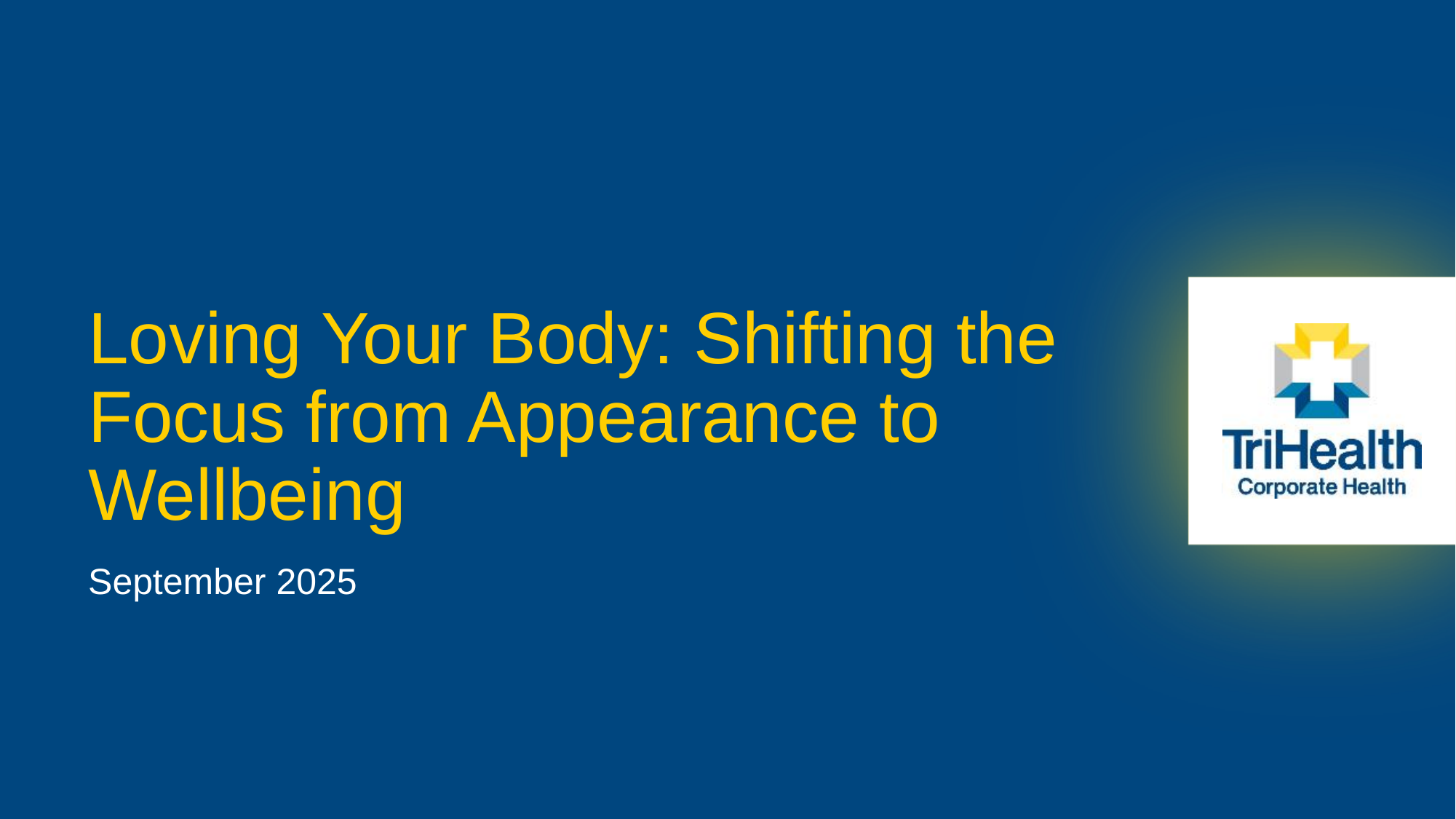

# Loving Your Body: Shifting the Focus from Appearance to Wellbeing
September 2025